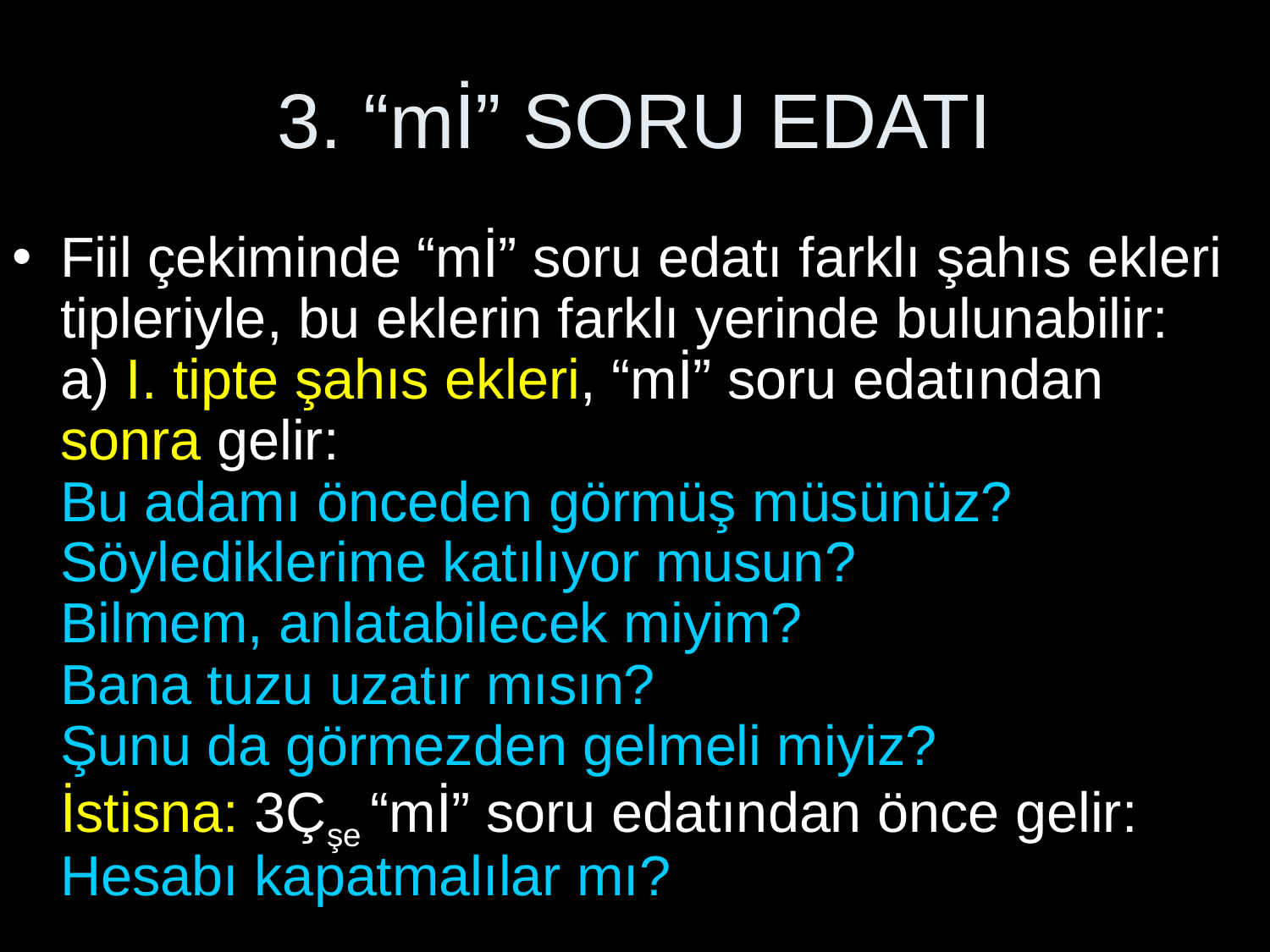

# 3. “mİ” SORU EDATI
Fiil çekiminde “mİ” soru edatı farklı şahıs ekleri tipleriyle, bu eklerin farklı yerinde bulunabilir:
a) I. tipte şahıs ekleri, “mİ” soru edatından sonra gelir:
Bu adamı önceden görmüş müsünüz?
Söylediklerime katılıyor musun?
Bilmem, anlatabilecek miyim?
Bana tuzu uzatır mısın?
Şunu da görmezden gelmeli miyiz?
İstisna: 3Çşe “mİ” soru edatından önce gelir:
Hesabı kapatmalılar mı?